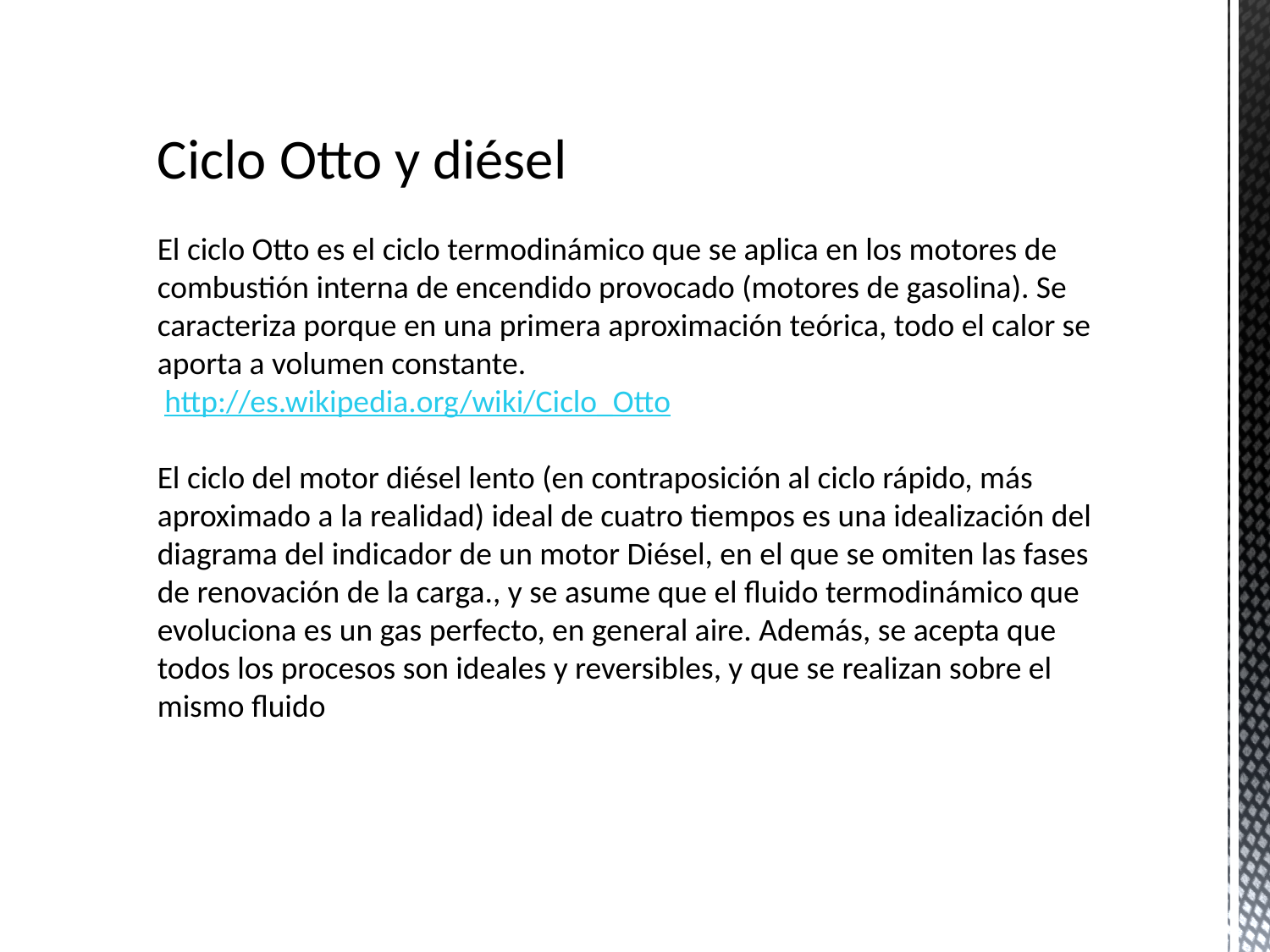

Ciclo Otto y diésel

El ciclo Otto es el ciclo termodinámico que se aplica en los motores de combustión interna de encendido provocado (motores de gasolina). Se caracteriza porque en una primera aproximación teórica, todo el calor se aporta a volumen constante.
 http://es.wikipedia.org/wiki/Ciclo_Otto

El ciclo del motor diésel lento (en contraposición al ciclo rápido, más aproximado a la realidad) ideal de cuatro tiempos es una idealización del diagrama del indicador de un motor Diésel, en el que se omiten las fases de renovación de la carga., y se asume que el fluido termodinámico que evoluciona es un gas perfecto, en general aire. Además, se acepta que todos los procesos son ideales y reversibles, y que se realizan sobre el mismo fluido